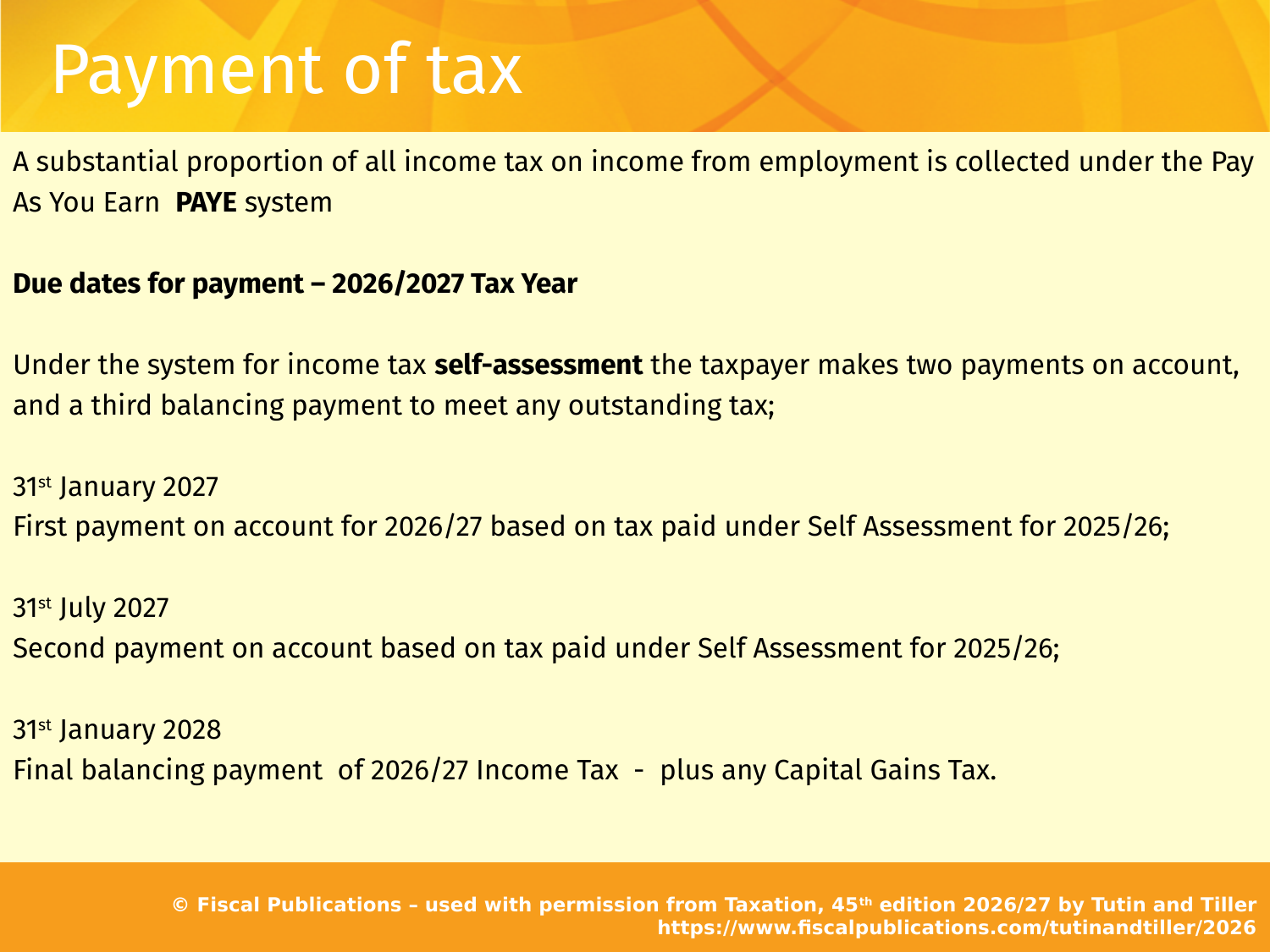

# Payment of tax
A substantial proportion of all income tax on income from employment is collected under the Pay As You Earn  PAYE system

Due dates for payment – 2026/2027 Tax Year

Under the system for income tax self-assessment the taxpayer makes two payments on account, and a third balancing payment to meet any outstanding tax;

31st January 2027
First payment on account for 2026/27 based on tax paid under Self Assessment for 2025/26;

31st July 2027
Second payment on account based on tax paid under Self Assessment for 2025/26;

31st January 2028
Final balancing payment  of 2026/27 Income Tax  -  plus any Capital Gains Tax.